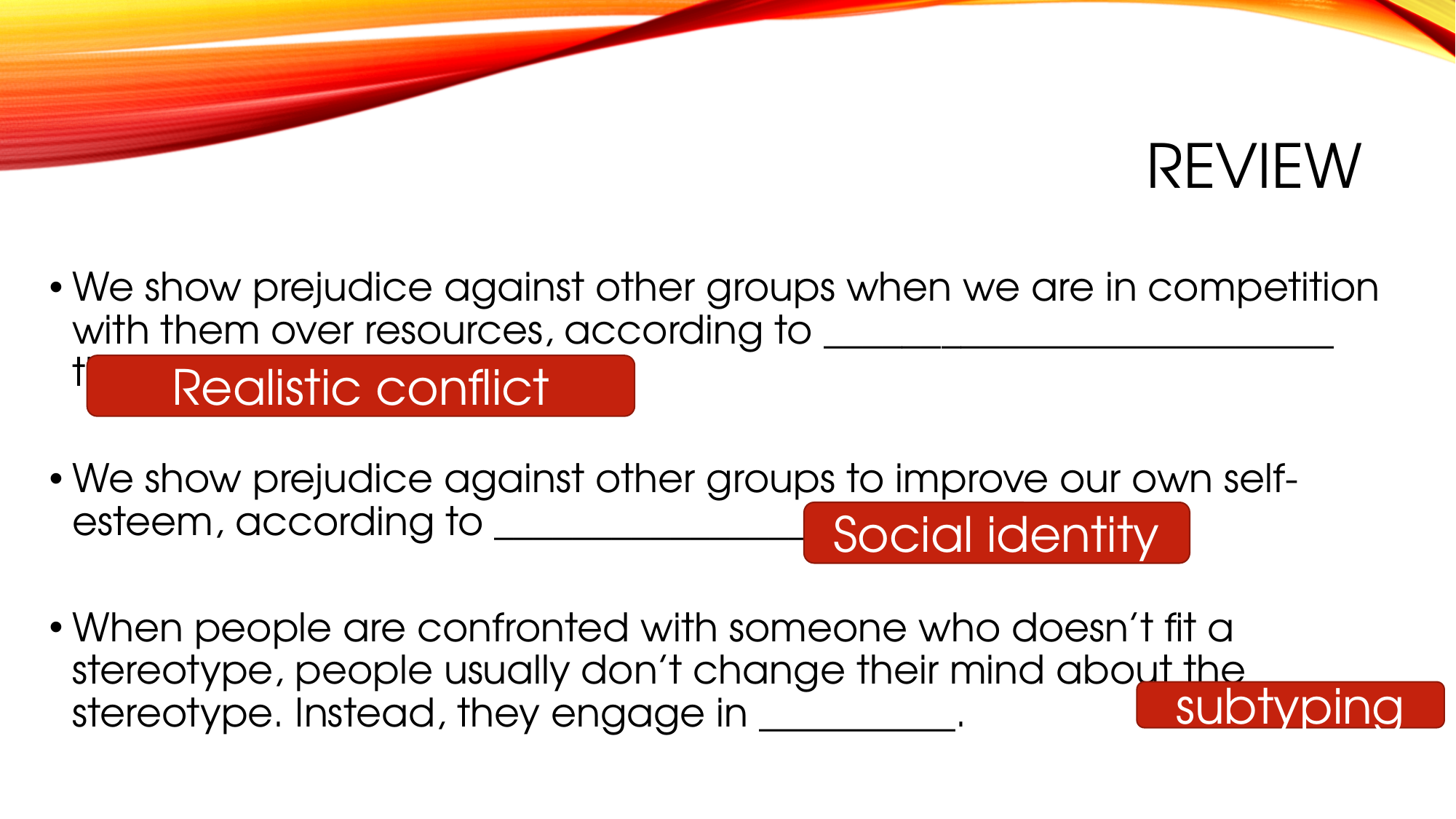

# Review
We show prejudice against other groups when we are in competition with them over resources, according to __________________________ theory.

We show prejudice against other groups to improve our own self-esteem, according to ___________________ theory.

When people are confronted with someone who doesn’t fit a stereotype, people usually don’t change their mind about the stereotype. Instead, they engage in __________.

Realistic conflict
Social identity
subtyping